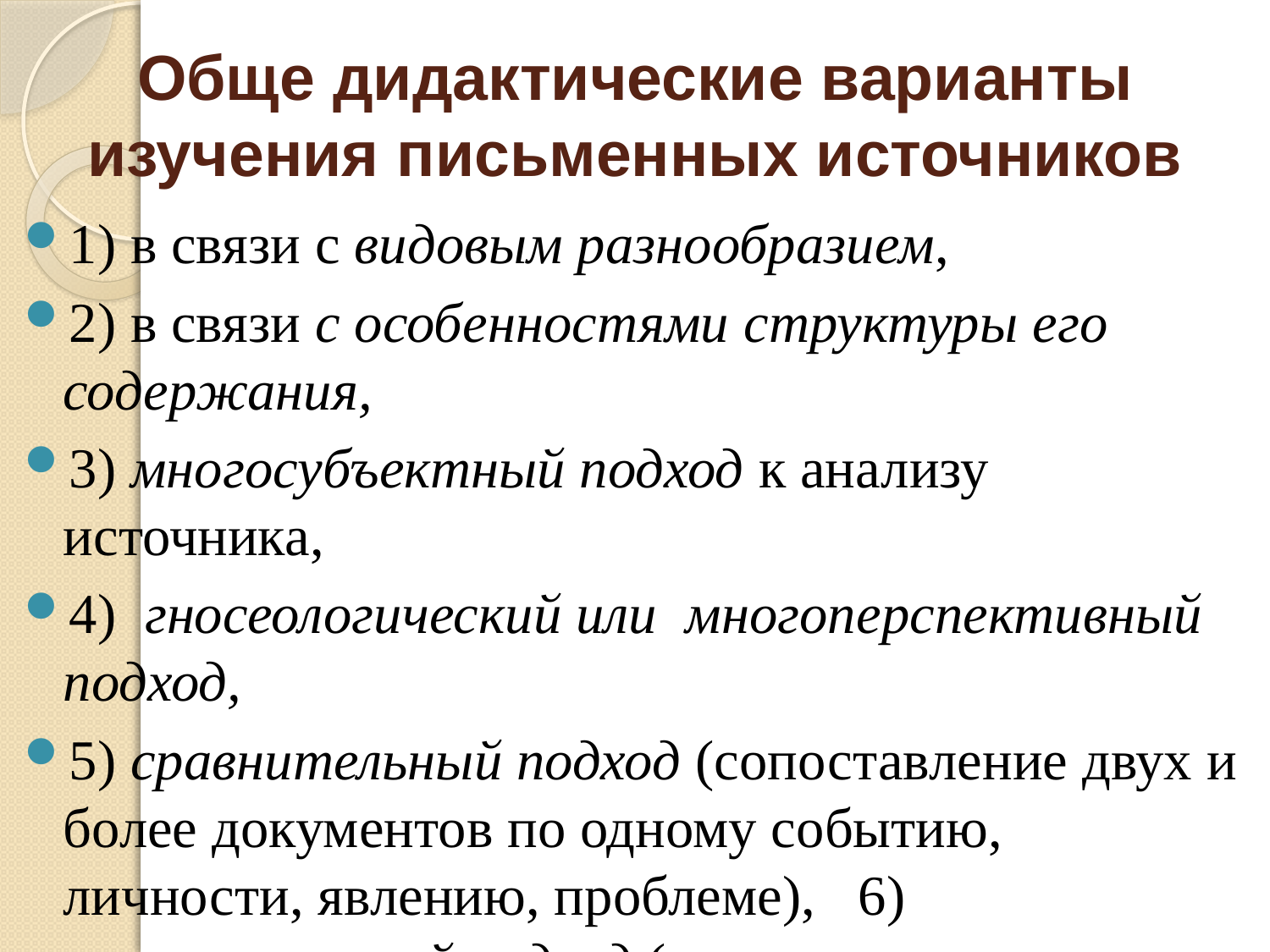

# Обще дидактические варианты изучения письменных источников
1) в связи с видовым разнообразием,
2) в связи с особенностями структуры его содержания,
3) многосубъектный подход к анализу источника,
4)  гносеологический или  многоперспективный подход,
5) сравнительный подход (сопоставление двух и более документов по одному событию, личности, явлению, проблеме),   6) многоуровневый подход (включает все перечисленные пять уровней).